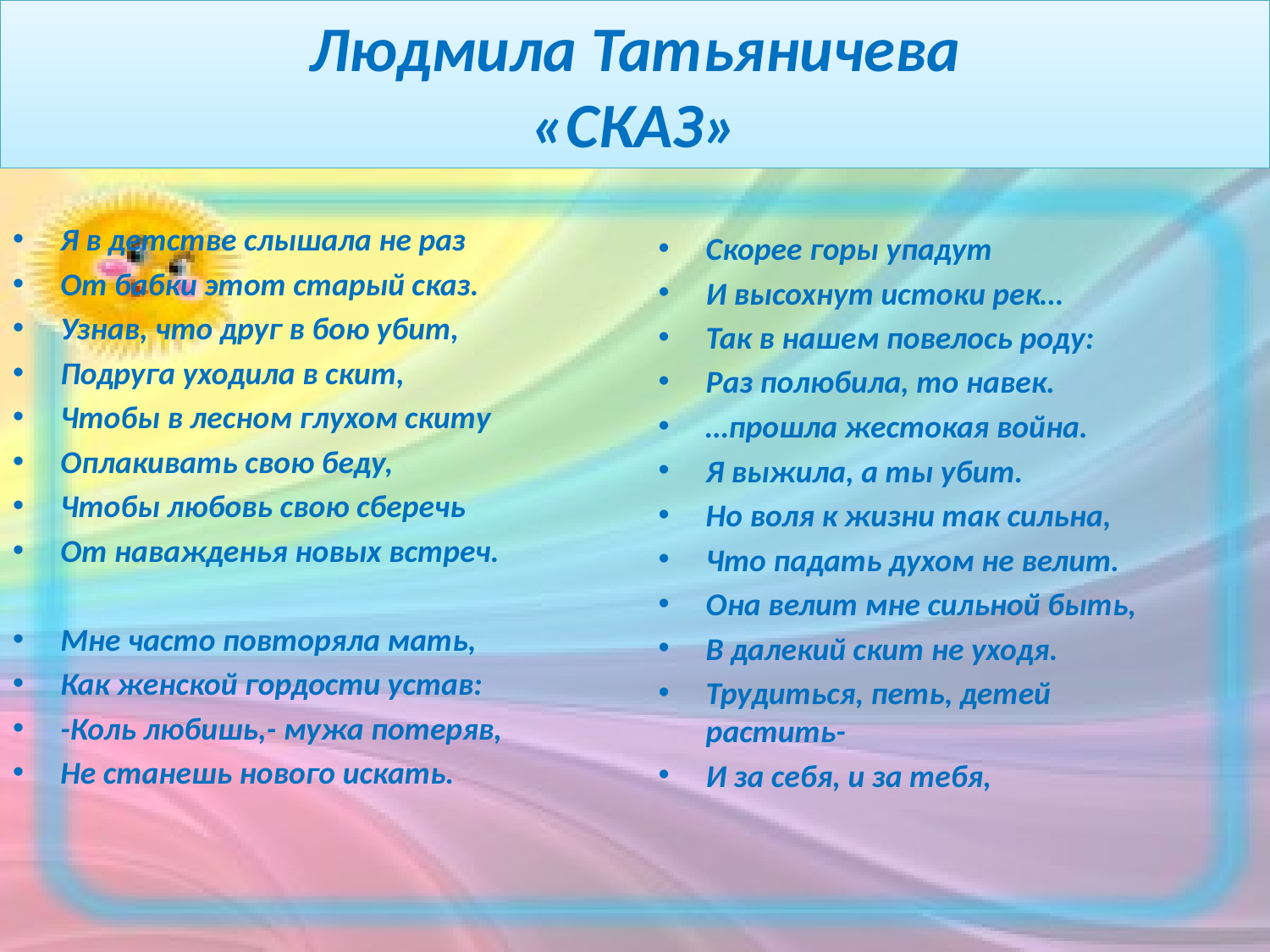

# Людмила Татьяничева «СКАЗ»

Я в детстве слышала не раз
От бабки этот старый сказ.
Узнав, что друг в бою убит,
Подруга уходила в скит,
Чтобы в лесном глухом скиту
Оплакивать свою беду,
Чтобы любовь свою сберечь
От наважденья новых встреч.

Мне часто повторяла мать,
Как женской гордости устав:
-Коль любишь,- мужа потеряв,
Не станешь нового искать.
Скорее горы упадут
И высохнут истоки рек…
Так в нашем повелось роду:
Раз полюбила, то навек.
…прошла жестокая война.
Я выжила, а ты убит.
Но воля к жизни так сильна,
Что падать духом не велит.
Она велит мне сильной быть,
В далекий скит не уходя.
Трудиться, петь, детей растить-
И за себя, и за тебя,